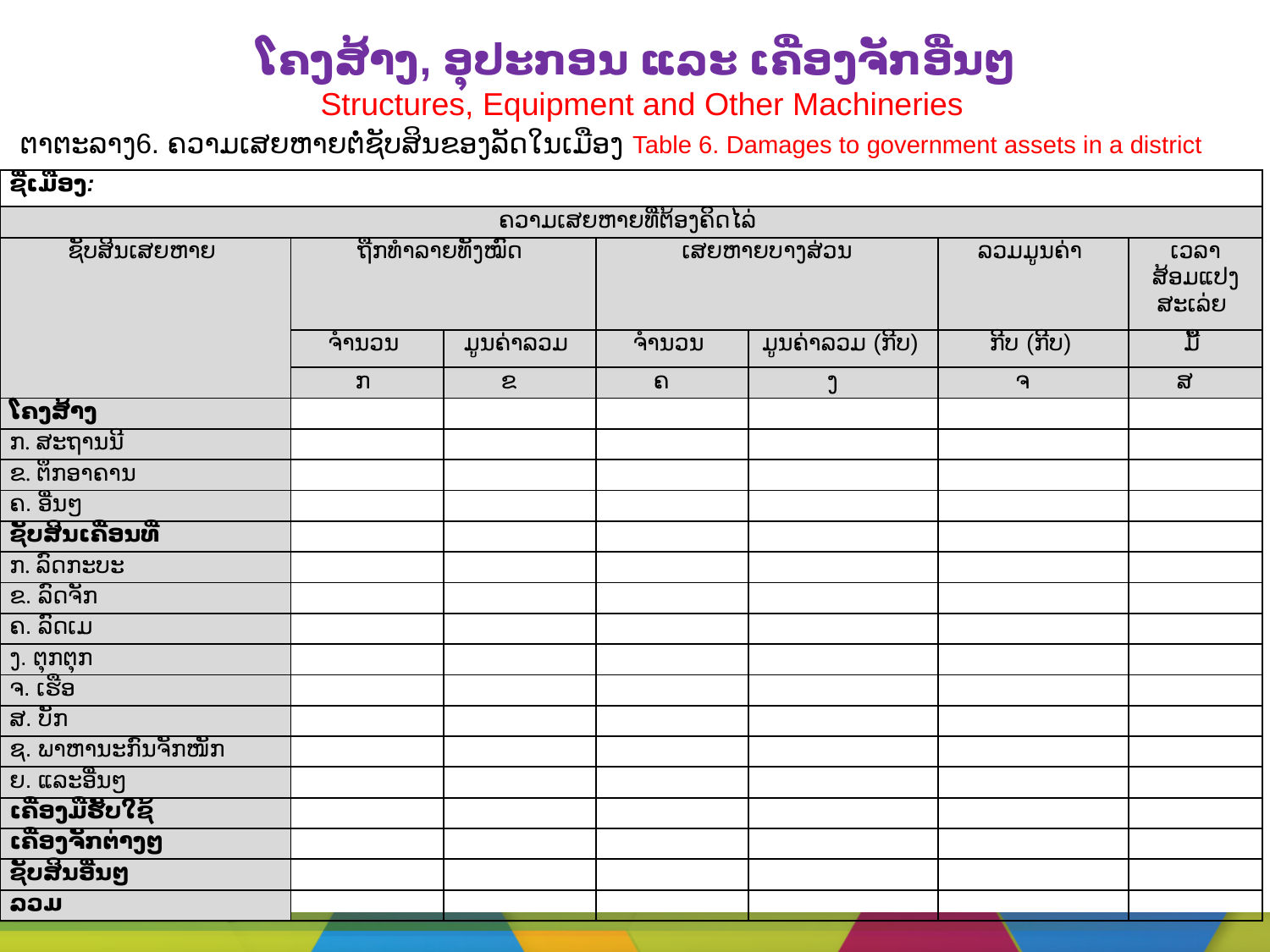

# ໂຄງສ້າງ, ອຸປະກອນ ແລະ ເຄື່ອງຈັກອື່ນໆ Structures, Equipment and Other Machineries
ຕາຕະລາງ6. ຄວາມ​ເສຍ​ຫາຍ​ຕໍ່​ຊັບ​ສິນ​ຂອງ​ລັດໃນ​​ເມືອງ Table 6. Damages to government assets in a district
| ຊື່​ເມືອງ: |  |  |  |  |  |  |
| --- | --- | --- | --- | --- | --- | --- |
| ຄວາມ​ເສຍ​ຫາຍ​ທີ່ຕ້ອງ​ຄິດ​ໄລ່​ |  |  |  |  |  |  |
| ຊັບສິນເສຍຫາຍ | ຖືກທໍາລາຍທັງໝົດ |  | ເສຍຫາຍບາງສ່ວນ |  | ລວມມູນຄ່າ | ເວລາສ້ອມແປງສະເລ່ຍ |
|  | ຈໍານວນ | ມູນຄ່າລວມ | ຈໍານວນ | ມູນຄ່າລວມ (ກີບ) | ກີບ (ກີບ) | ມື້ |
|  | ກ | ຂ | ຄ | ງ | ຈ | ສ |
| ໂຄງສ້າງ |  |  |  |  |  |  |
| ກ. ສະຖານນີ |  |  |  |  |  |  |
| ຂ. ຕຶກອາຄານ |  |  |  |  |  |  |
| ຄ. ອື່ນໆ |  |  |  |  |  |  |
| ຊັບສິນເຄື່ອນທີ່ |  |  |  |  |  |  |
| ກ. ລົດກະບະ |  |  |  |  |  |  |
| ຂ. ລົດຈັກ |  |  |  |  |  |  |
| ຄ. ລົດເມ |  |  |  |  |  |  |
| ງ. ຕຸກຕຸກ |  |  |  |  |  |  |
| ຈ. ເຮືອ |  |  |  |  |  |  |
| ສ. ບັກ |  |  |  |  |  |  |
| ຊ. ພາຫາ​ນະ​ກົນ​ຈັກ​ໜັກ |  |  |  |  |  |  |
| ຍ. ແລະອື່ນໆ |  |  |  |  |  |  |
| ​ເຄື່ອງມື​ຮັບ​ໃຊ້​ |  |  |  |  |  |  |
| ເຄື່ອງຈັກຕ່າງໆ |  |  |  |  |  |  |
| ຊັບສິນອື່ນໆ |  |  |  |  |  |  |
| ລວມ |  |  |  |  |  |  |